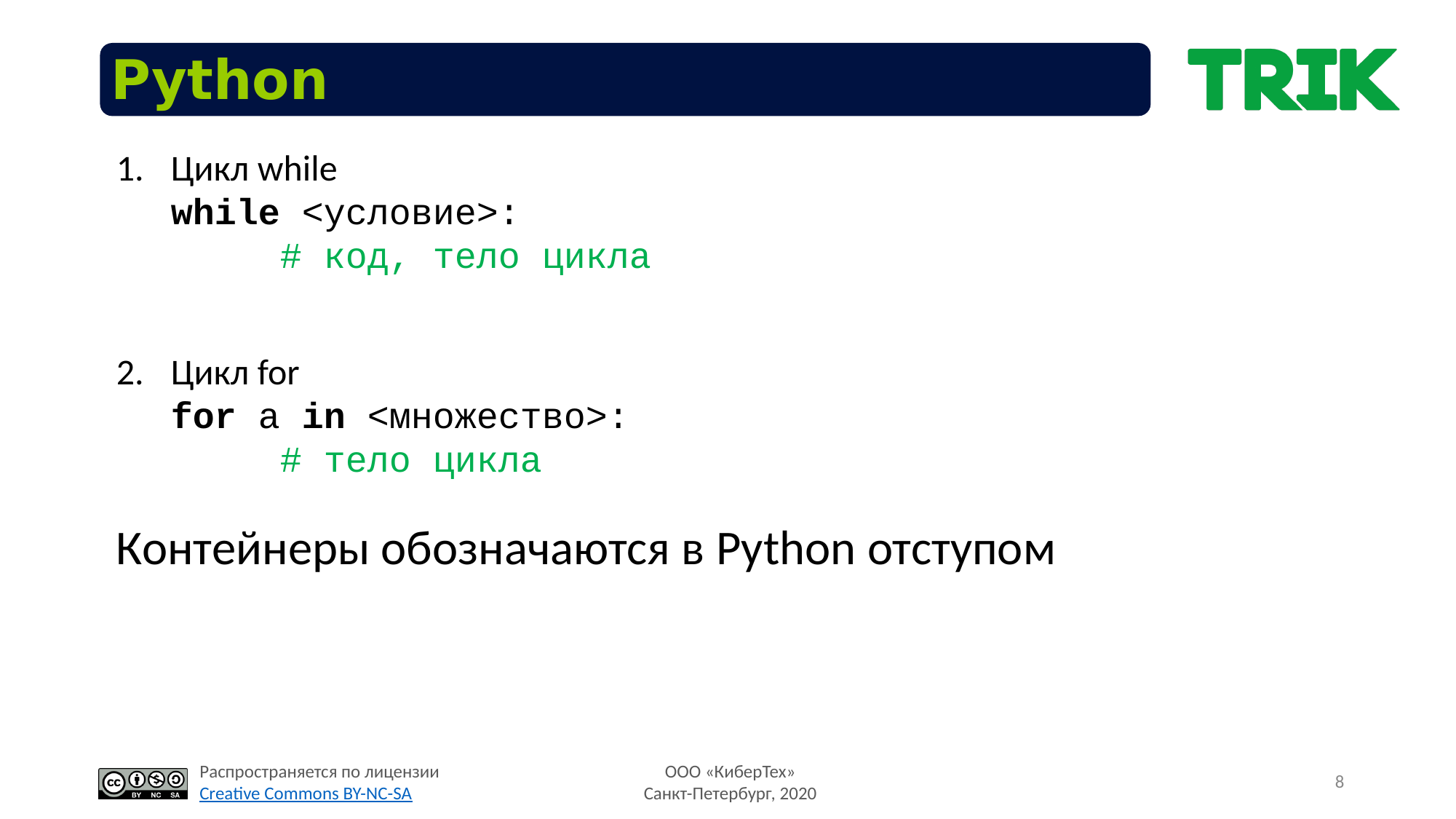

# Python
Цикл while
while <условие>:
	# код, тело цикла
Цикл for
for a in <множество>:
	# тело цикла

Контейнеры обозначаются в Python отступом
8